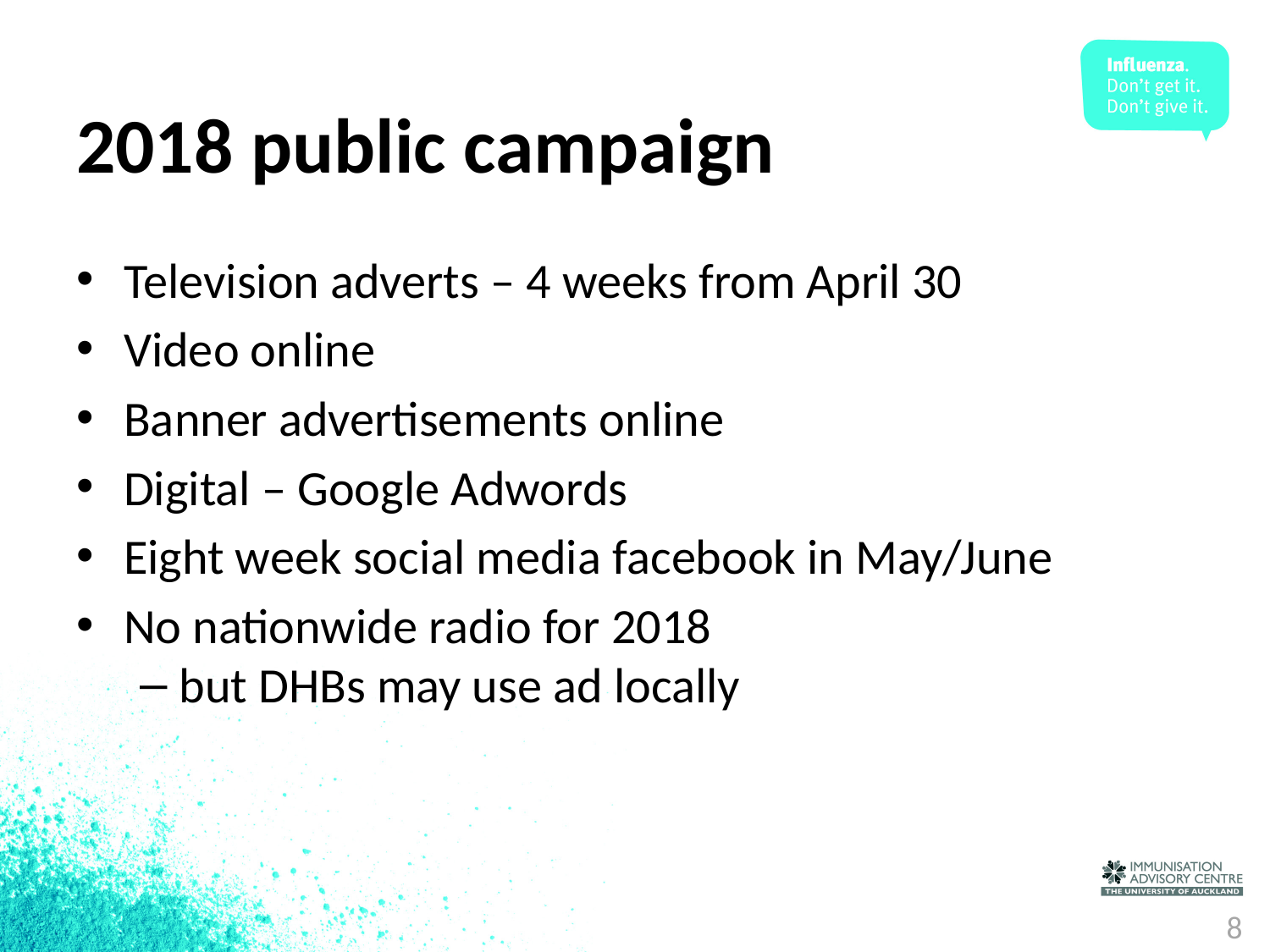

# 2018 public campaign
Television adverts – 4 weeks from April 30
Video online
Banner advertisements online
Digital – Google Adwords
Eight week social media facebook in May/June
No nationwide radio for 2018
but DHBs may use ad locally

8